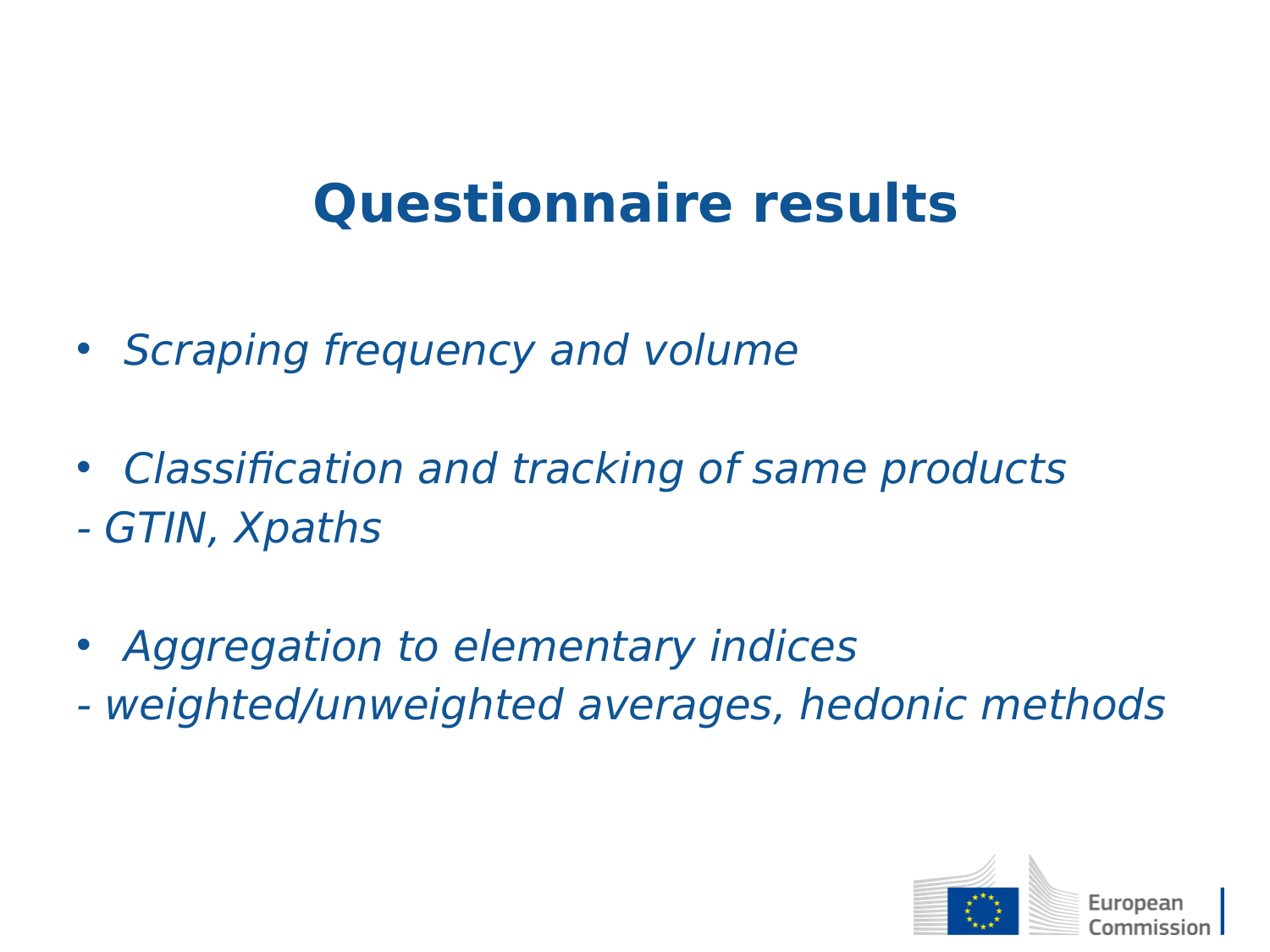

# Questionnaire results
Scraping frequency and volume

Classification and tracking of same products
- GTIN, Xpaths

Aggregation to elementary indices
- weighted/unweighted averages, hedonic methods